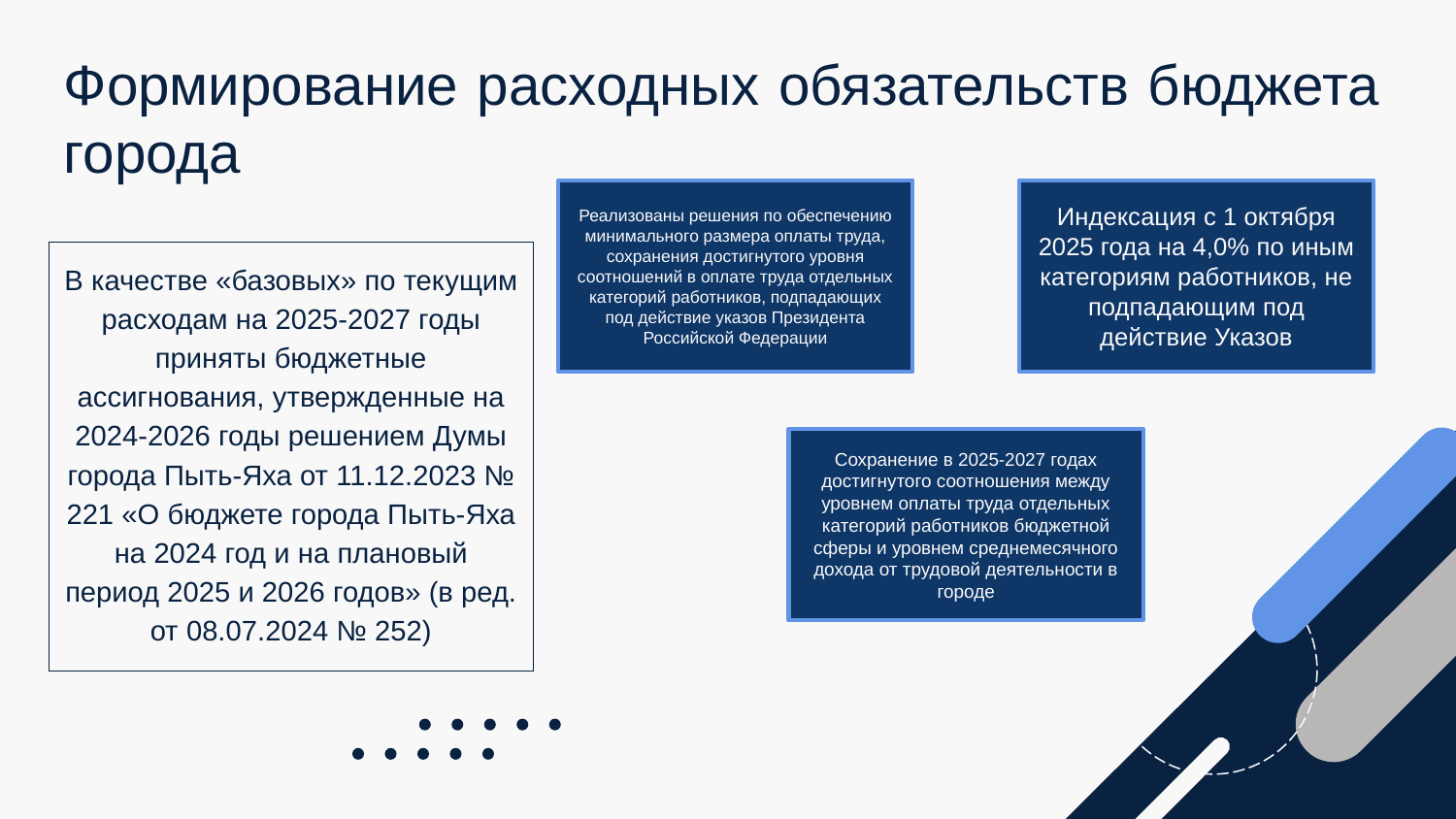

# Формирование расходных обязательств бюджета города
Реализованы решения по обеспечению минимального размера оплаты труда, сохранения достигнутого уровня соотношений в оплате труда отдельных категорий работников, подпадающих под действие указов Президента Российской Федерации
Индексация с 1 октября 2025 года на 4,0% по иным категориям работников, не подпадающим под действие Указов
Сохранение в 2025-2027 годах достигнутого соотношения между уровнем оплаты труда отдельных категорий работников бюджетной сферы и уровнем среднемесячного дохода от трудовой деятельности в городе
В качестве «базовых» по текущим расходам на 2025-2027 годы приняты бюджетные ассигнования, утвержденные на 2024-2026 годы решением Думы города Пыть-Яха от 11.12.2023 № 221 «О бюджете города Пыть-Яха на 2024 год и на плановый период 2025 и 2026 годов» (в ред. от 08.07.2024 № 252)